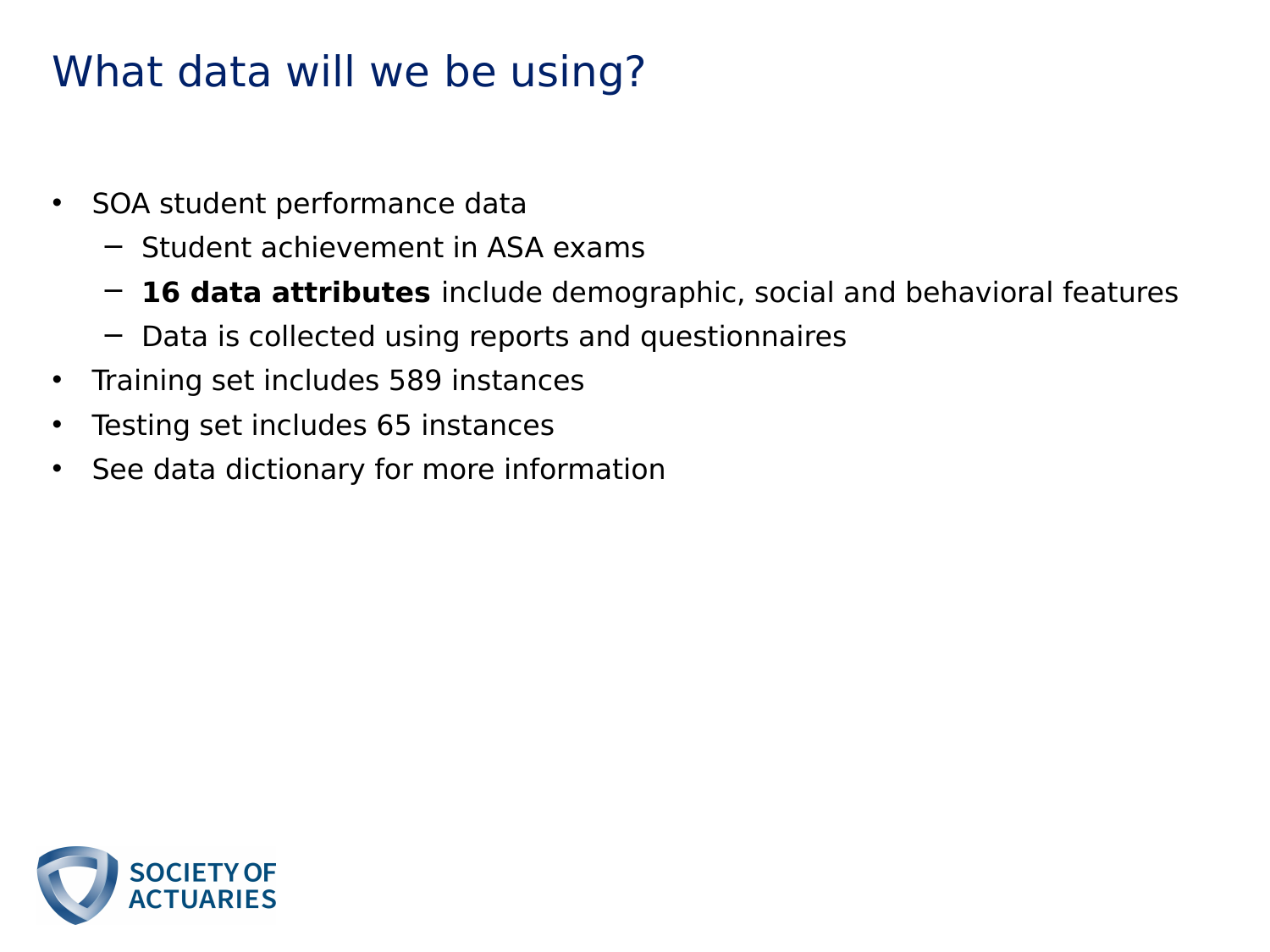

# What data will we be using?
SOA student performance data
Student achievement in ASA exams
16 data attributes include demographic, social and behavioral features
Data is collected using reports and questionnaires
Training set includes 589 instances
Testing set includes 65 instances
See data dictionary for more information